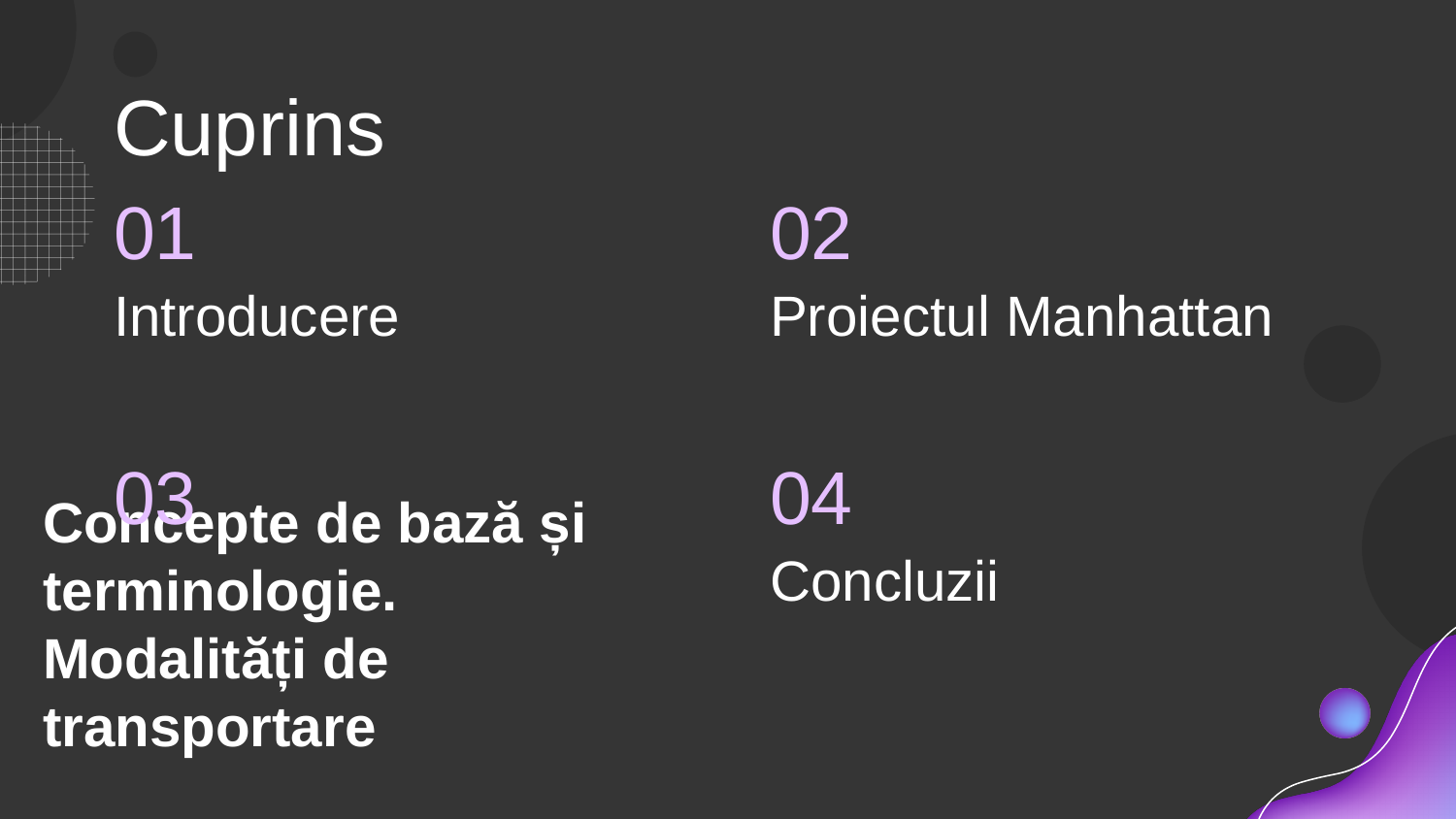

Cuprins
01
02
# Introducere
Proiectul Manhattan
03
04
Concluzii
Concepte de bază și terminologie. Modalități de transportare